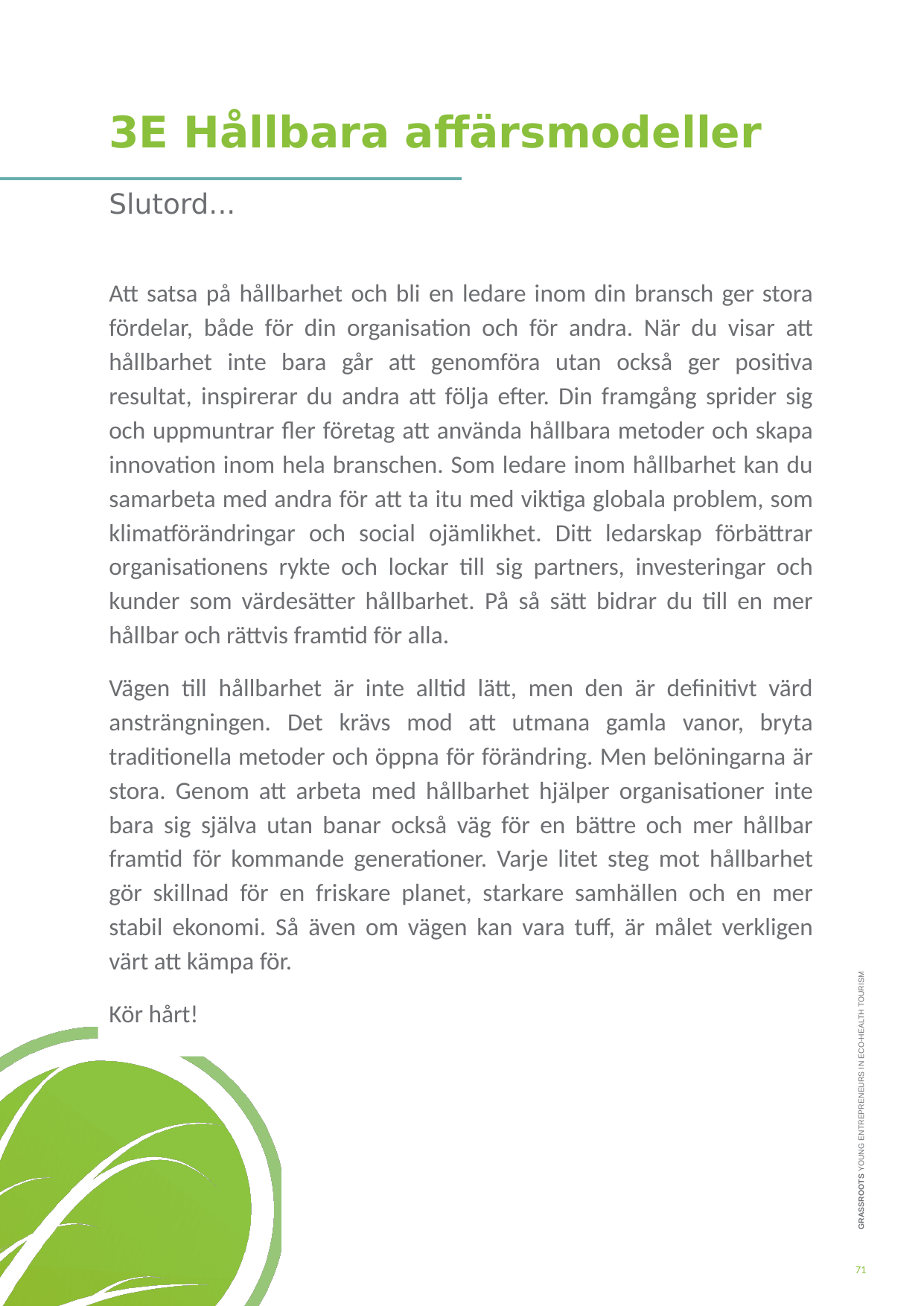

3E Hållbara affärsmodeller
Slutord...
Att satsa på hållbarhet och bli en ledare inom din bransch ger stora fördelar, både för din organisation och för andra. När du visar att hållbarhet inte bara går att genomföra utan också ger positiva resultat, inspirerar du andra att följa efter. Din framgång sprider sig och uppmuntrar fler företag att använda hållbara metoder och skapa innovation inom hela branschen. Som ledare inom hållbarhet kan du samarbeta med andra för att ta itu med viktiga globala problem, som klimatförändringar och social ojämlikhet. Ditt ledarskap förbättrar organisationens rykte och lockar till sig partners, investeringar och kunder som värdesätter hållbarhet. På så sätt bidrar du till en mer hållbar och rättvis framtid för alla.
Vägen till hållbarhet är inte alltid lätt, men den är definitivt värd ansträngningen. Det krävs mod att utmana gamla vanor, bryta traditionella metoder och öppna för förändring. Men belöningarna är stora. Genom att arbeta med hållbarhet hjälper organisationer inte bara sig själva utan banar också väg för en bättre och mer hållbar framtid för kommande generationer. Varje litet steg mot hållbarhet gör skillnad för en friskare planet, starkare samhällen och en mer stabil ekonomi. Så även om vägen kan vara tuff, är målet verkligen värt att kämpa för.
Kör hårt!

71